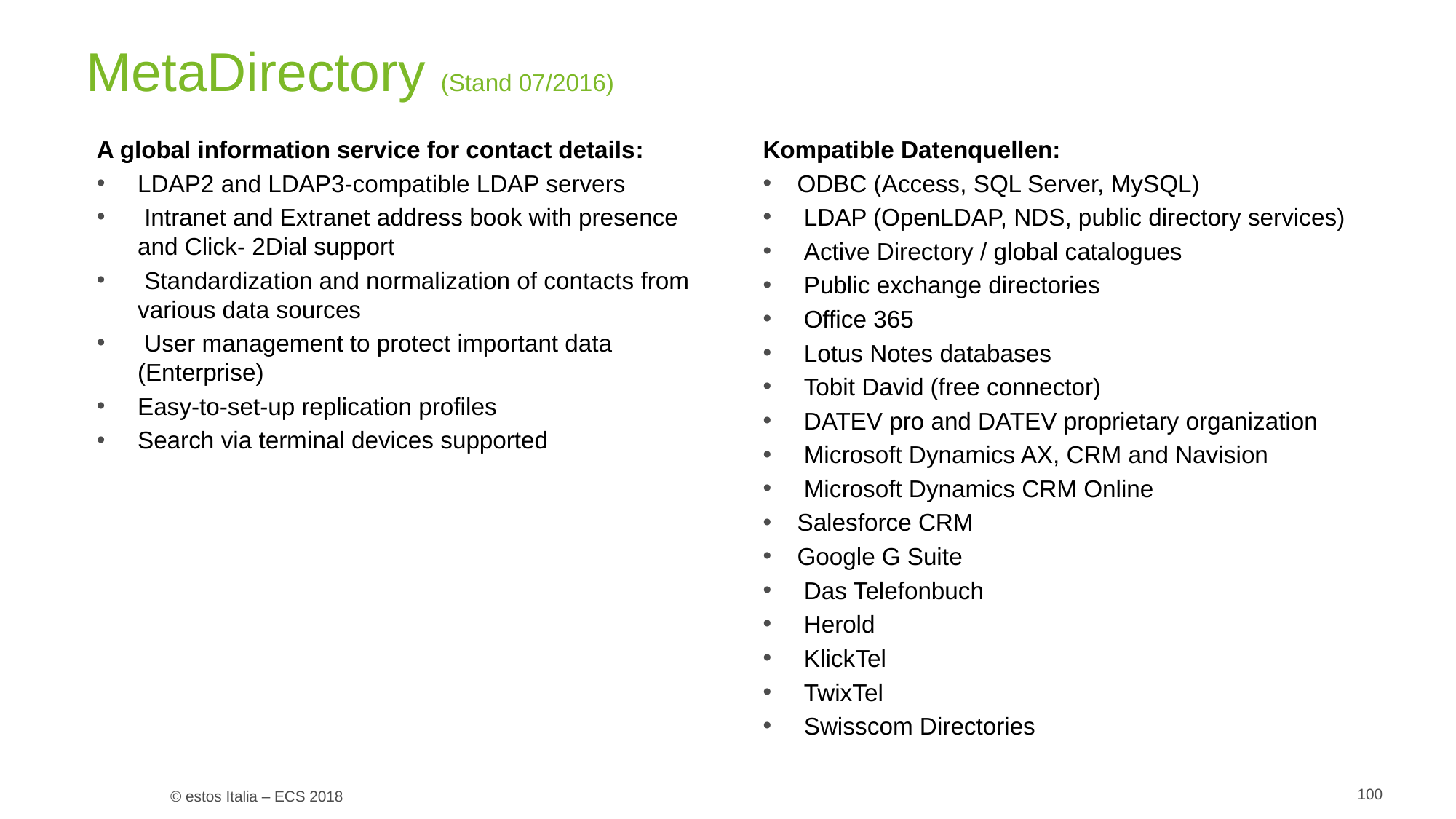

# MetaDirectory (Stand 07/2016)
A global information service for contact details:
LDAP2 and LDAP3-compatible LDAP servers
 Intranet and Extranet address book with presence and Click- 2Dial support
 Standardization and normalization of contacts from various data sources
 User management to protect important data (Enterprise)
Easy-to-set-up replication profiles
Search via terminal devices supported
Kompatible Datenquellen:
ODBC (Access, SQL Server, MySQL)
 LDAP (OpenLDAP, NDS, public directory services)
 Active Directory / global catalogues
 Public exchange directories
 Office 365
 Lotus Notes databases
 Tobit David (free connector)
 DATEV pro and DATEV proprietary organization
 Microsoft Dynamics AX, CRM and Navision
 Microsoft Dynamics CRM Online
Salesforce CRM
Google G Suite
 Das Telefonbuch
 Herold
 KlickTel
 TwixTel
 Swisscom Directories

100
© estos Italia – ECS 2018